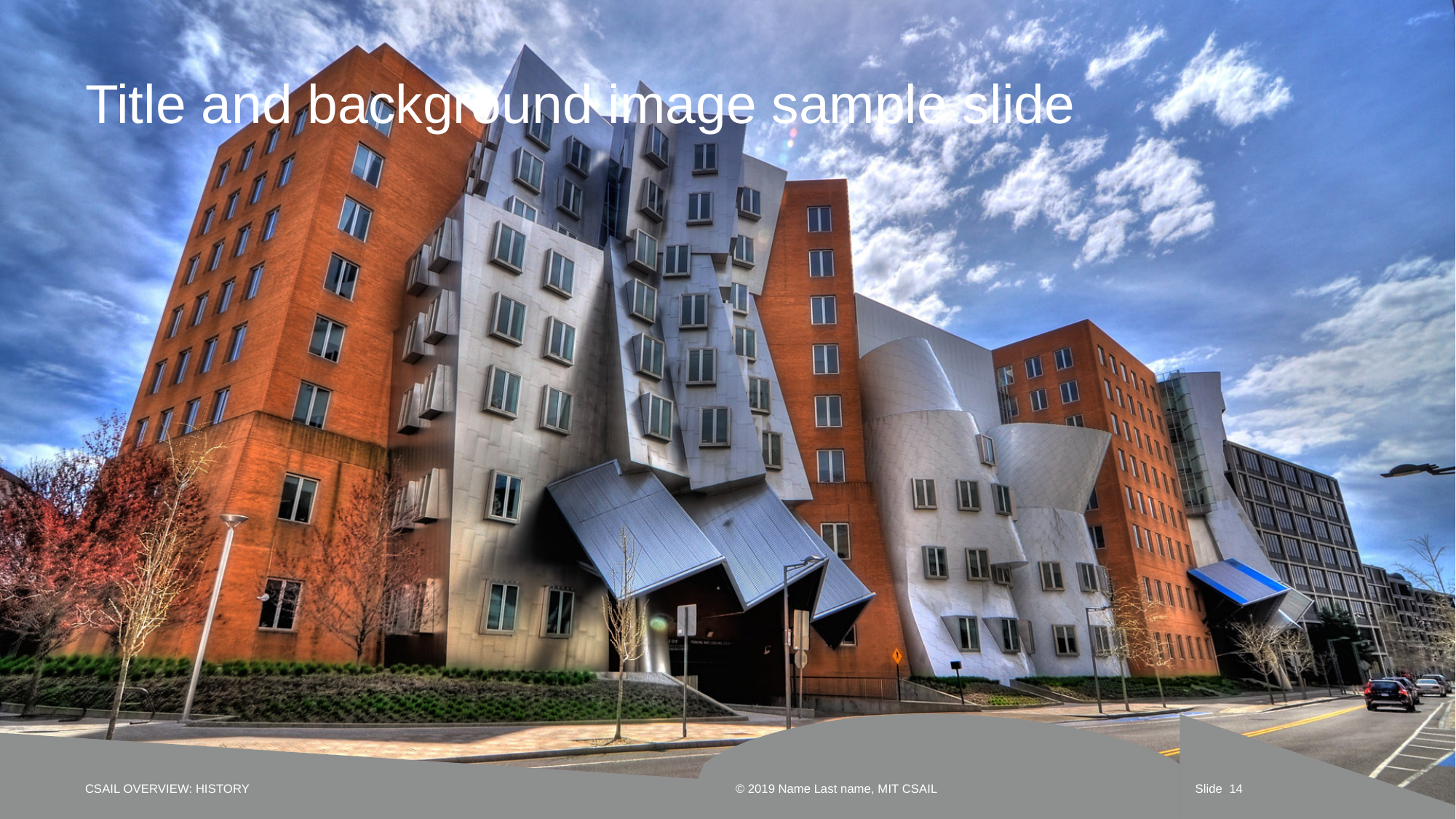

# Title and background image sample slide
CSAIL OVERVIEW: HISTORY
© 2019 Name Last name, MIT CSAIL
Slide  14